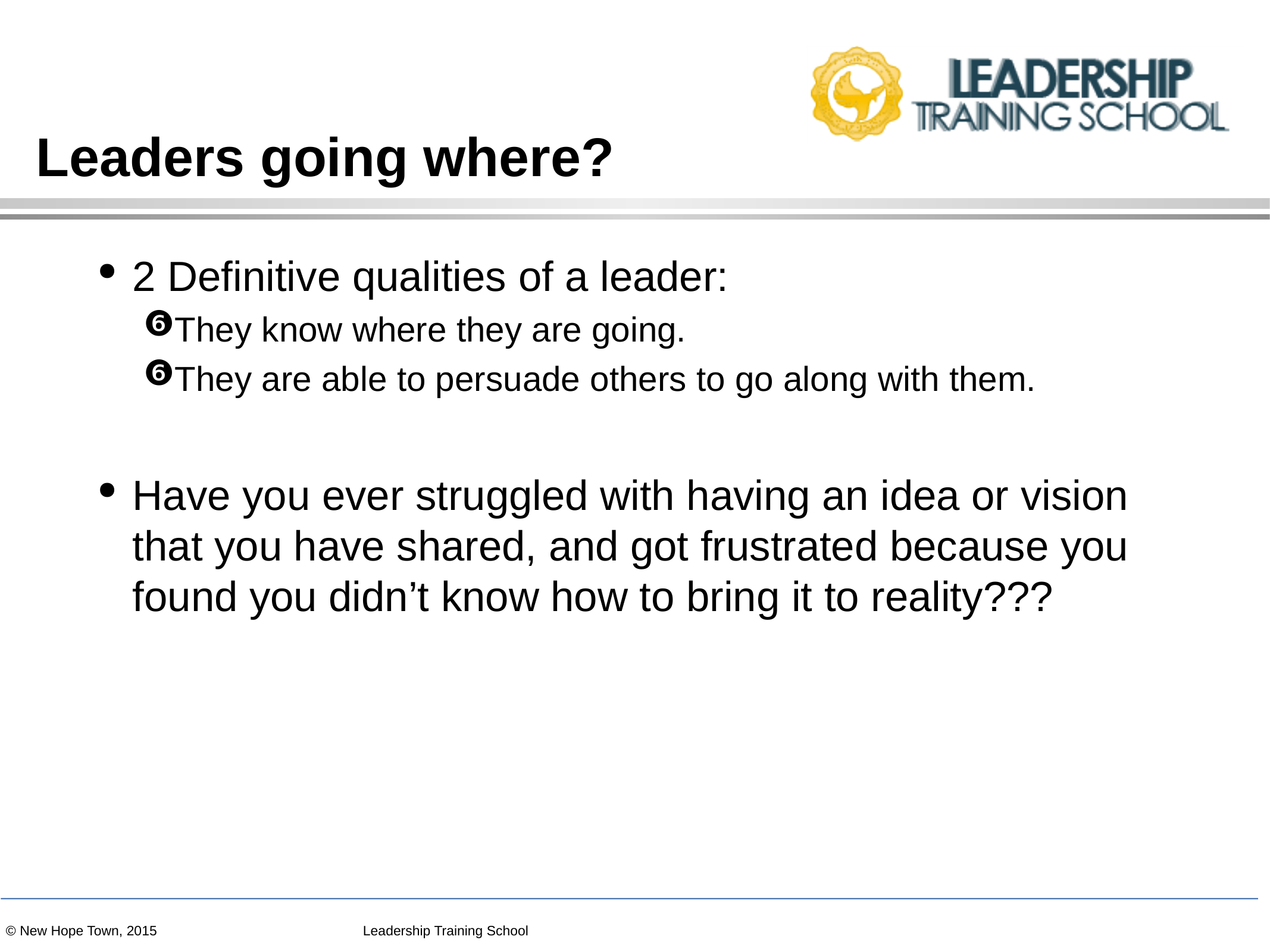

# Leaders going where?
2 Definitive qualities of a leader:
They know where they are going.
They are able to persuade others to go along with them.

Have you ever struggled with having an idea or vision that you have shared, and got frustrated because you found you didn’t know how to bring it to reality???
34